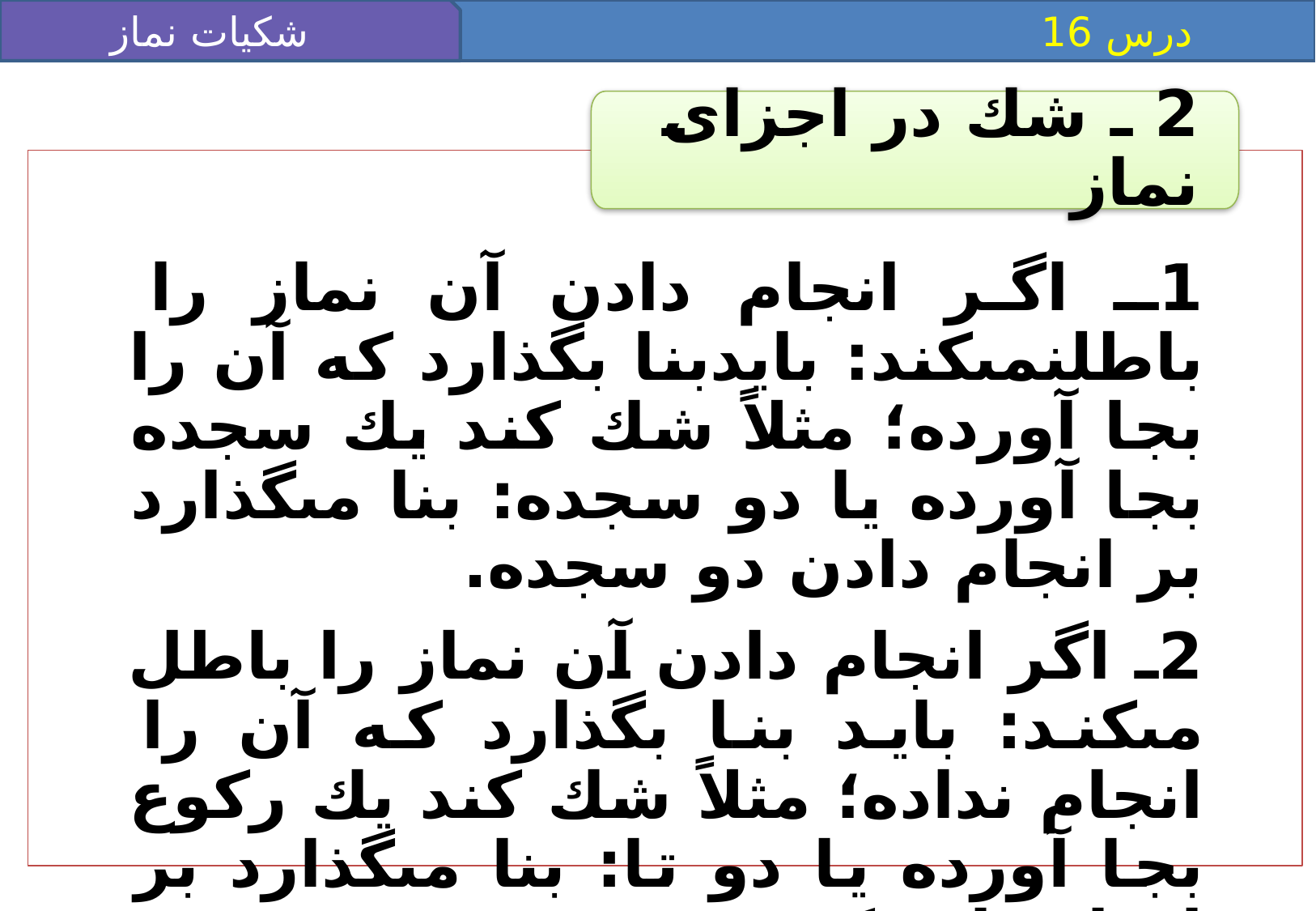

شکیات نماز 2
 درس 16
2 ـ شك در اجزاى نماز
1ـ اگر انجام دادن آن نماز را باطل‏نمى‏كند: بايدبنا بگذارد كه آن را بجا آورده؛ مثلاً شك كند يك سجده بجا آورده يا دو سجده: بنا مى‏گذارد بر انجام دادن دو سجده.
2ـ اگر انجام دادن آن نماز را باطل مى‏كند: بايد بنا بگذارد كه آن را انجام نداده؛ مثلاً شك كند يك ركوع بجا آورده يا دو تا: بنا مى‏گذارد بر انجام يك ركوع.